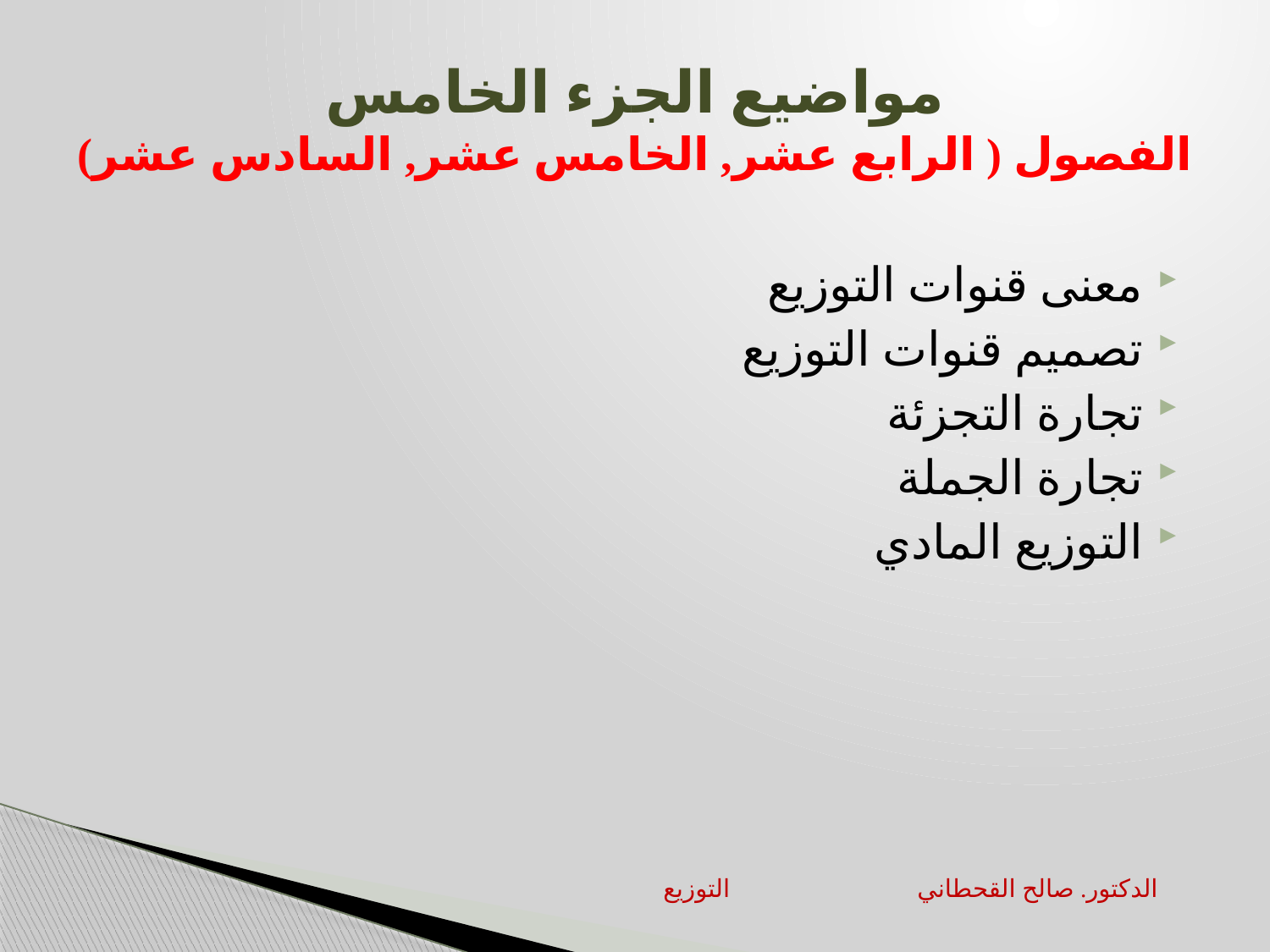

# مواضيع الجزء الخامس الفصول ( الرابع عشر, الخامس عشر, السادس عشر)
معنى قنوات التوزيع
تصميم قنوات التوزيع
تجارة التجزئة
تجارة الجملة
التوزيع المادي
التوزيع		الدكتور. صالح القحطاني